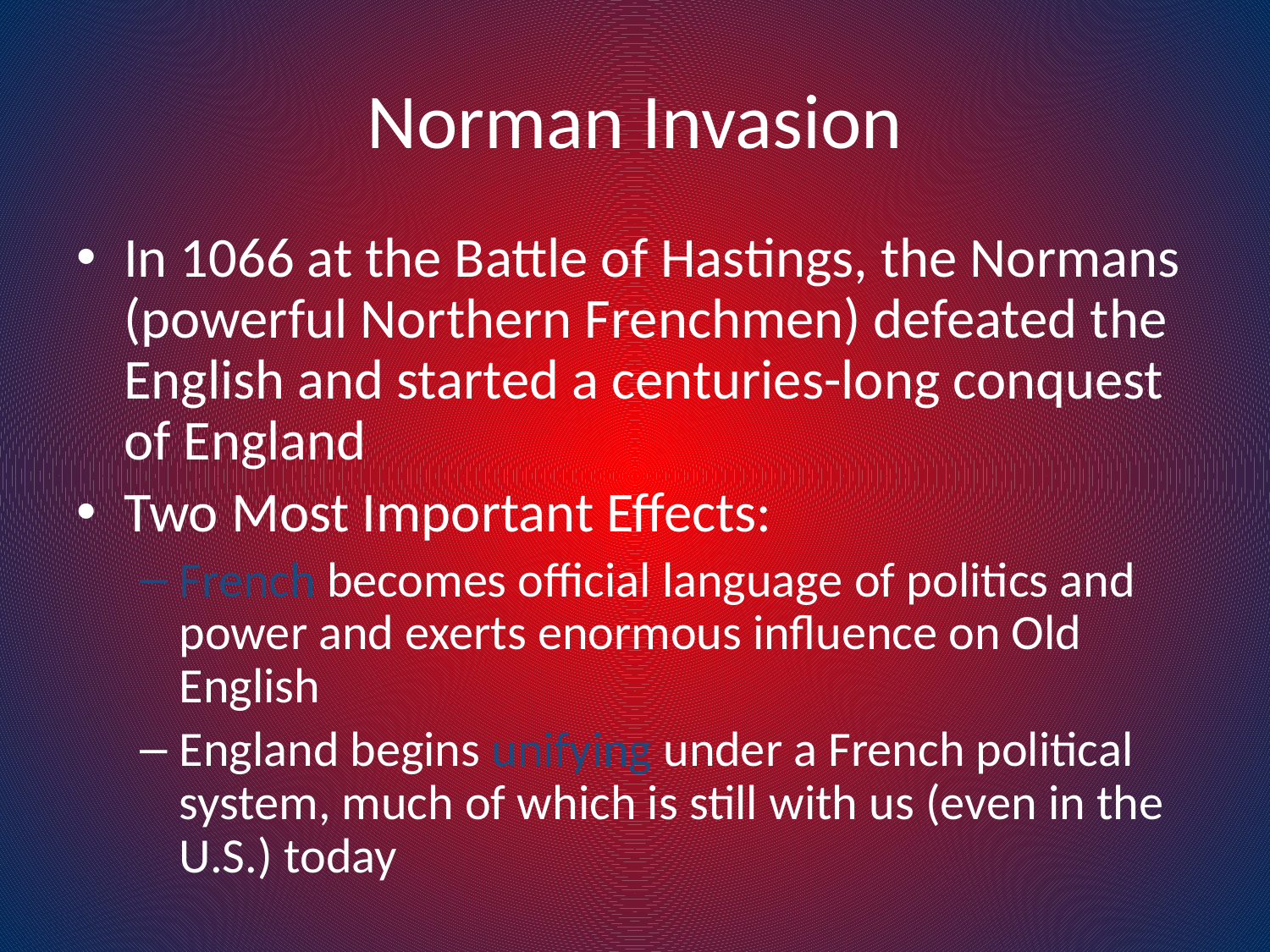

# Norman Invasion
In 1066 at the Battle of Hastings, the Normans (powerful Northern Frenchmen) defeated the English and started a centuries-long conquest of England
Two Most Important Effects:
French becomes official language of politics and power and exerts enormous influence on Old English
England begins unifying under a French political system, much of which is still with us (even in the U.S.) today